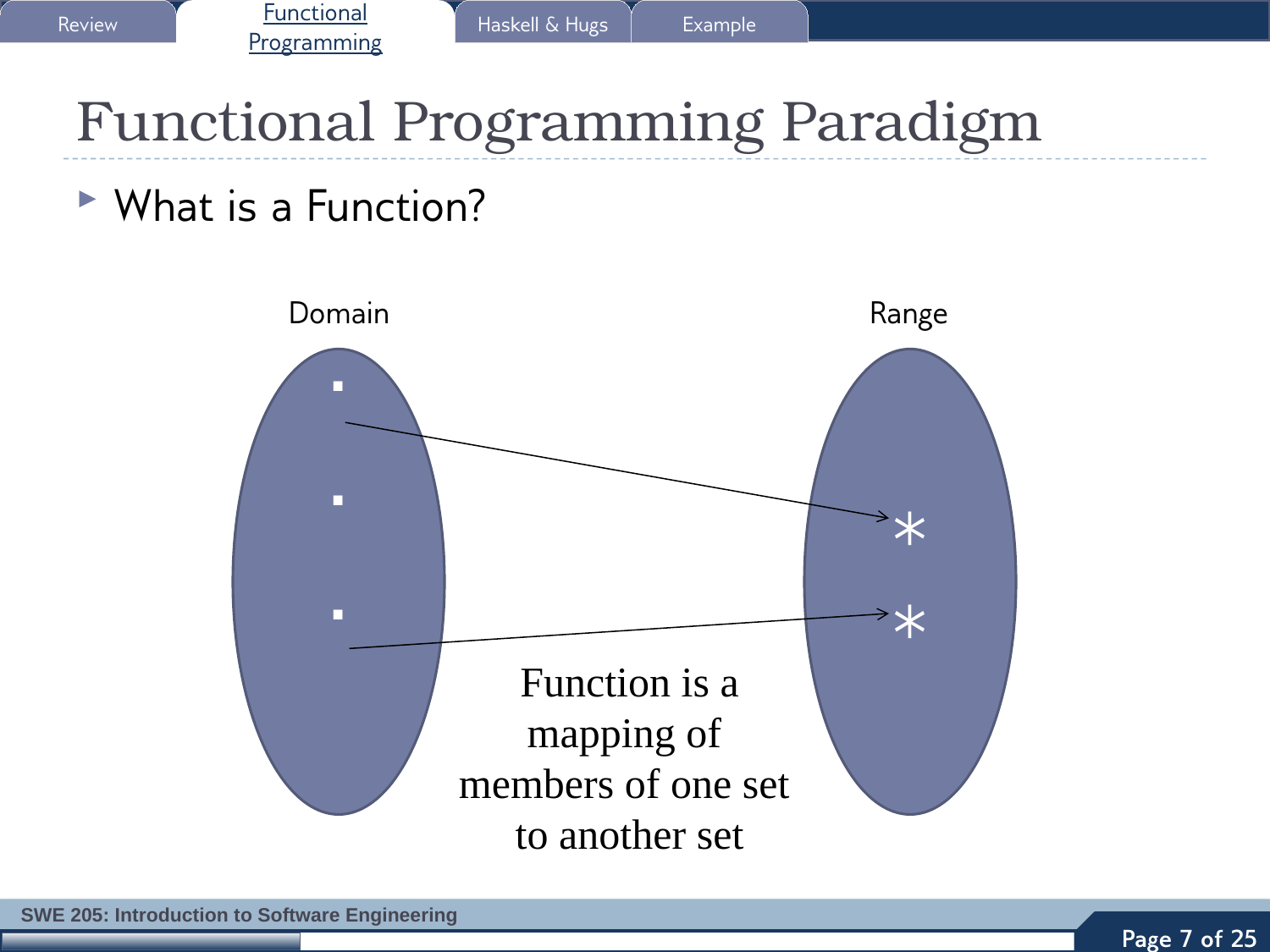

Review
Functional Programming
Haskell & Hugs
Example
# Functional Programming Paradigm
What is a Function?
Domain
Range
.
.
.

*
*
Function is a mapping of
members of one set
to another set
7
Page 7 of 25